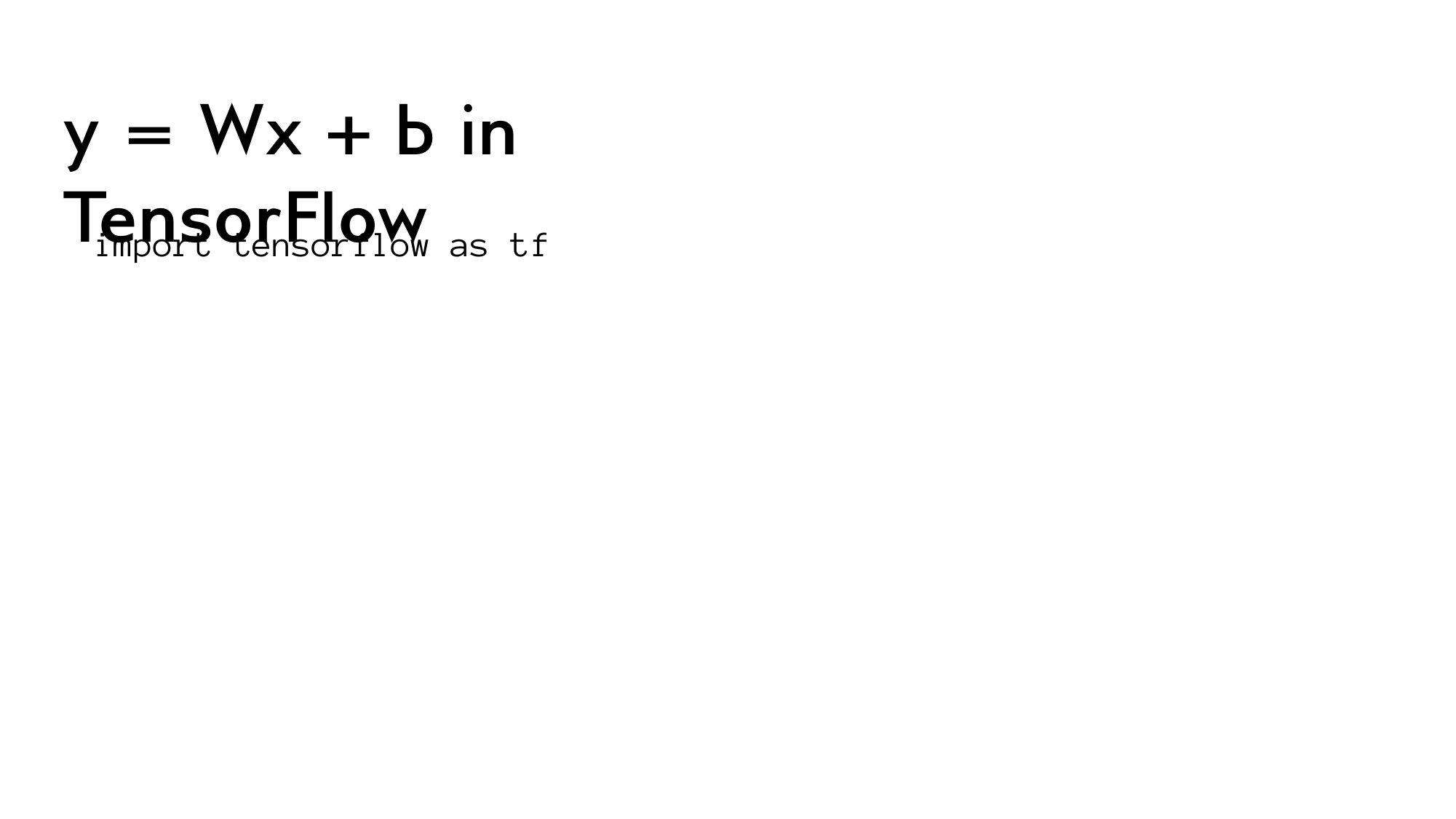

y = Wx + b in TensorFlow
import tensorflow as tf